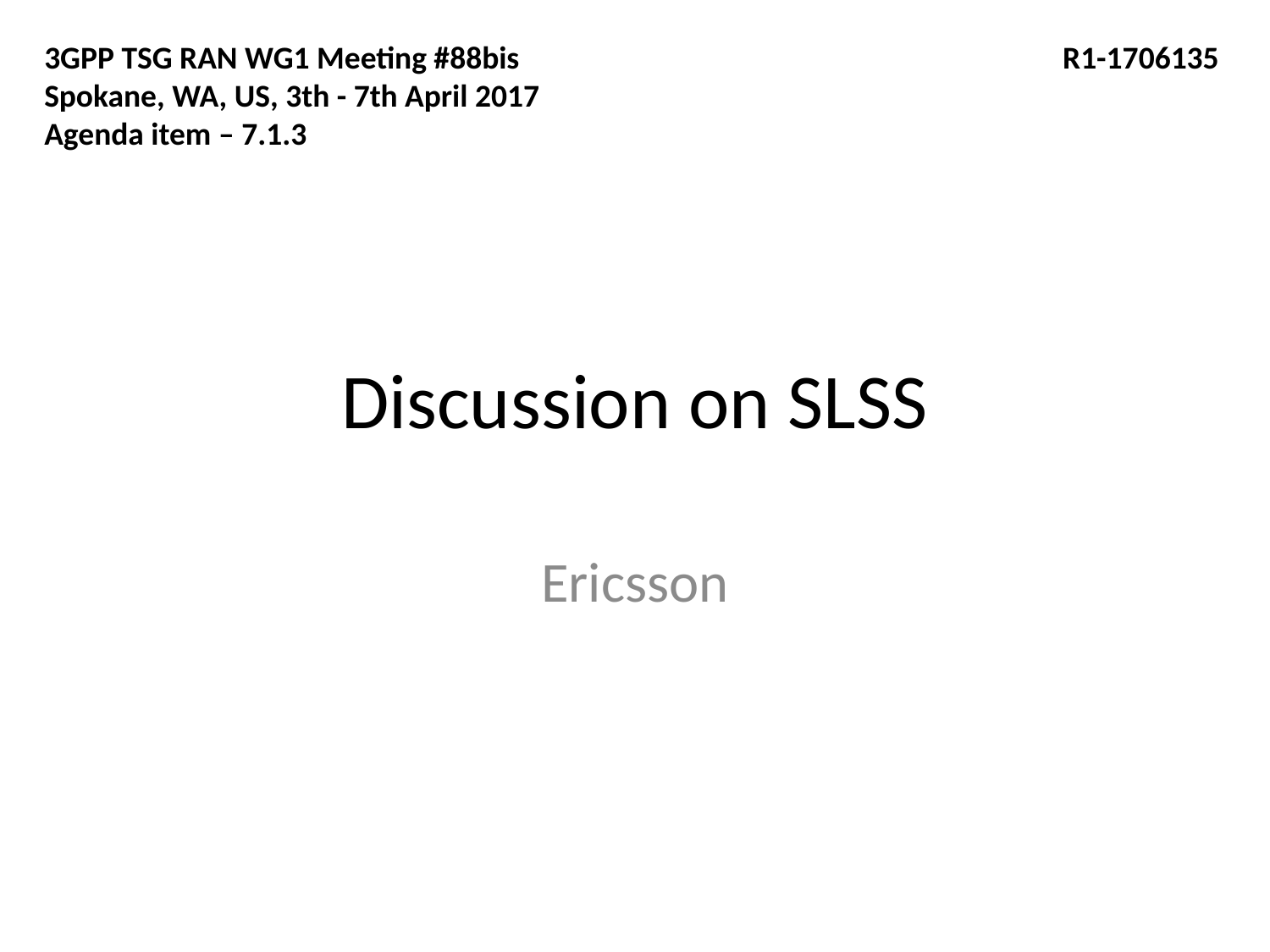

3GPP TSG RAN WG1 Meeting #88bis				                  R1-1706135
Spokane, WA, US, 3th - 7th April 2017
Agenda item – 7.1.3
# Discussion on SLSS
Ericsson